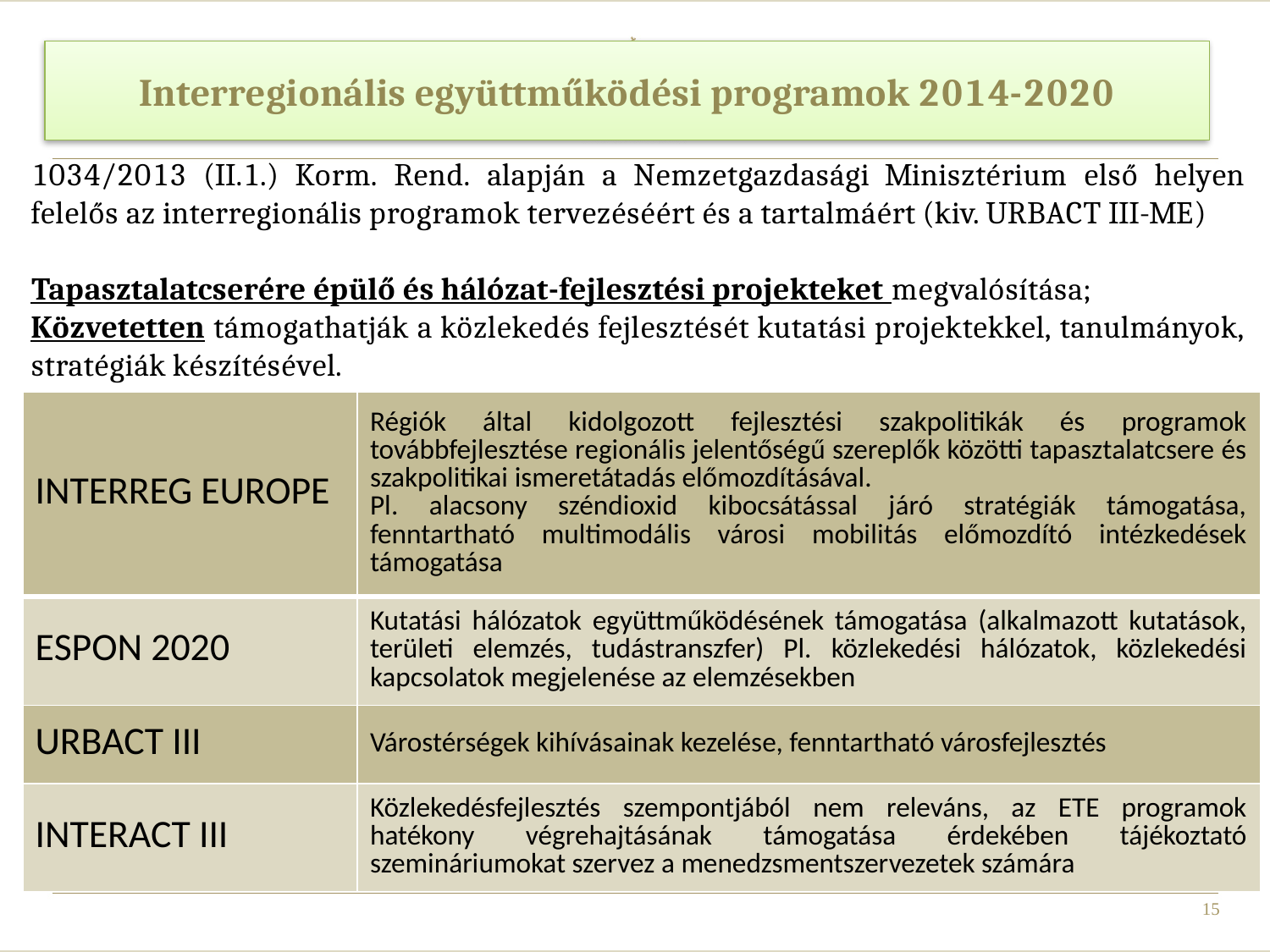

Interregionális együttműködési programok 2014-2020
1034/2013 (II.1.) Korm. Rend. alapján a Nemzetgazdasági Minisztérium első helyen felelős az interregionális programok tervezéséért és a tartalmáért (kiv. URBACT III-ME)

Tapasztalatcserére épülő és hálózat-fejlesztési projekteket megvalósítása;
Közvetetten támogathatják a közlekedés fejlesztését kutatási projektekkel, tanulmányok, stratégiák készítésével.
| INTERREG EUROPE | Régiók által kidolgozott fejlesztési szakpolitikák és programok továbbfejlesztése regionális jelentőségű szereplők közötti tapasztalatcsere és szakpolitikai ismeretátadás előmozdításával. Pl. alacsony széndioxid kibocsátással járó stratégiák támogatása, fenntartható multimodális városi mobilitás előmozdító intézkedések támogatása |
| --- | --- |
| ESPON 2020 | Kutatási hálózatok együttműködésének támogatása (alkalmazott kutatások, területi elemzés, tudástranszfer) Pl. közlekedési hálózatok, közlekedési kapcsolatok megjelenése az elemzésekben |
| URBACT III | Várostérségek kihívásainak kezelése, fenntartható városfejlesztés |
| INTERACT III | Közlekedésfejlesztés szempontjából nem releváns, az ETE programok hatékony végrehajtásának támogatása érdekében tájékoztató szemináriumokat szervez a menedzsmentszervezetek számára |